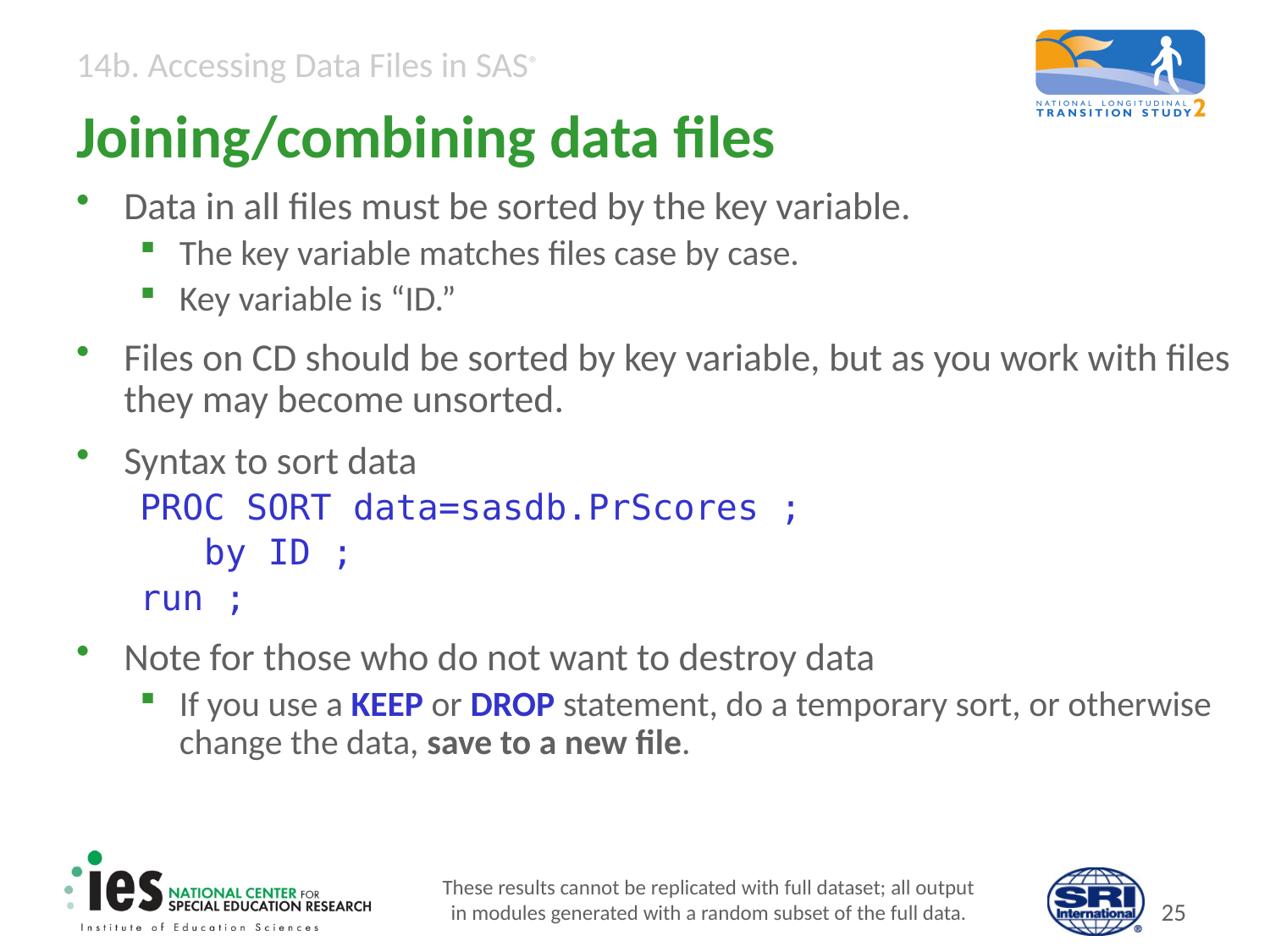

# Joining/combining data files
Data in all files must be sorted by the key variable.
The key variable matches files case by case.
Key variable is “ID.”
Files on CD should be sorted by key variable, but as you work with files they may become unsorted.
Syntax to sort data
PROC SORT data=sasdb.PrScores ;
   by ID ;
run ;
Note for those who do not want to destroy data
If you use a KEEP or DROP statement, do a temporary sort, or otherwise change the data, save to a new file.

These results cannot be replicated with full dataset; all output
in modules generated with a random subset of the full data.
25